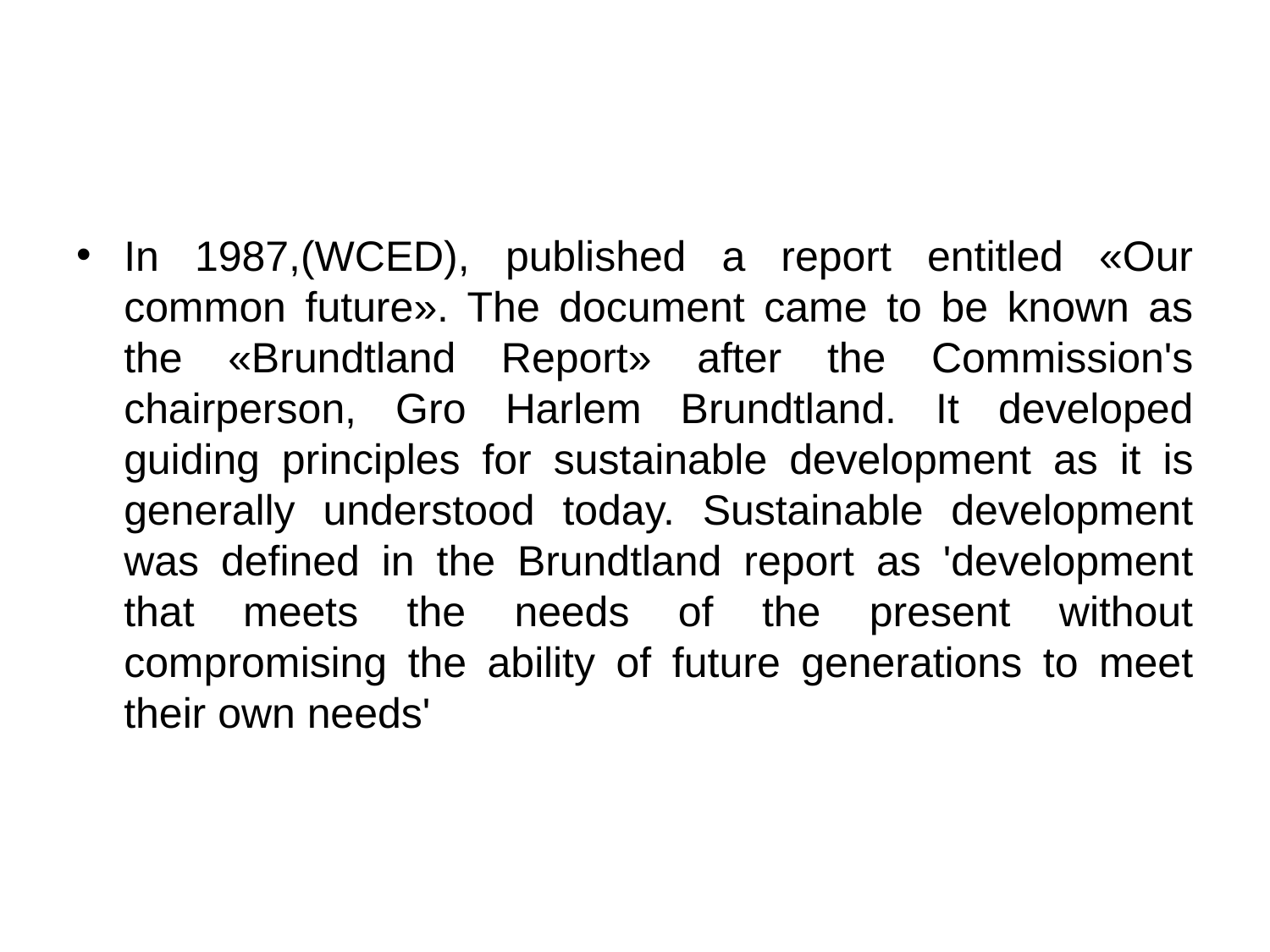

#
In 1987,(WCED), published a report entitled «Our common future». The document came to be known as the «Brundtland Report» after the Commission's chairperson, Gro Harlem Brundtland. It developed guiding principles for sustainable development as it is generally understood today. Sustainable development was defined in the Brundtland report as 'development that meets the needs of the present without compromising the ability of future generations to meet their own needs'